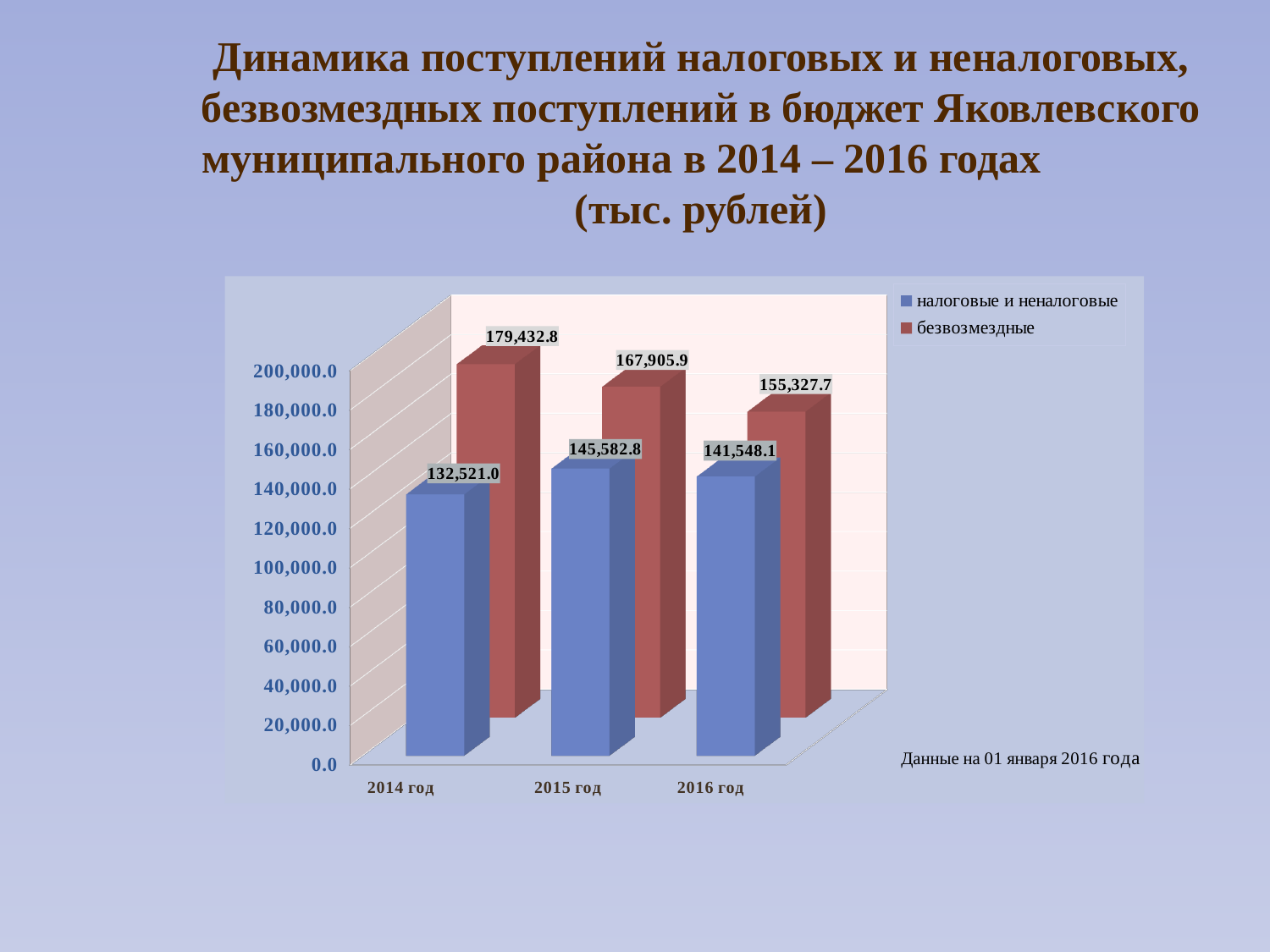

Динамика поступлений налоговых и неналоговых, безвозмездных поступлений в бюджет Яковлевского муниципального района в 2014 – 2016 годах                (тыс. рублей)

[unsupported chart]